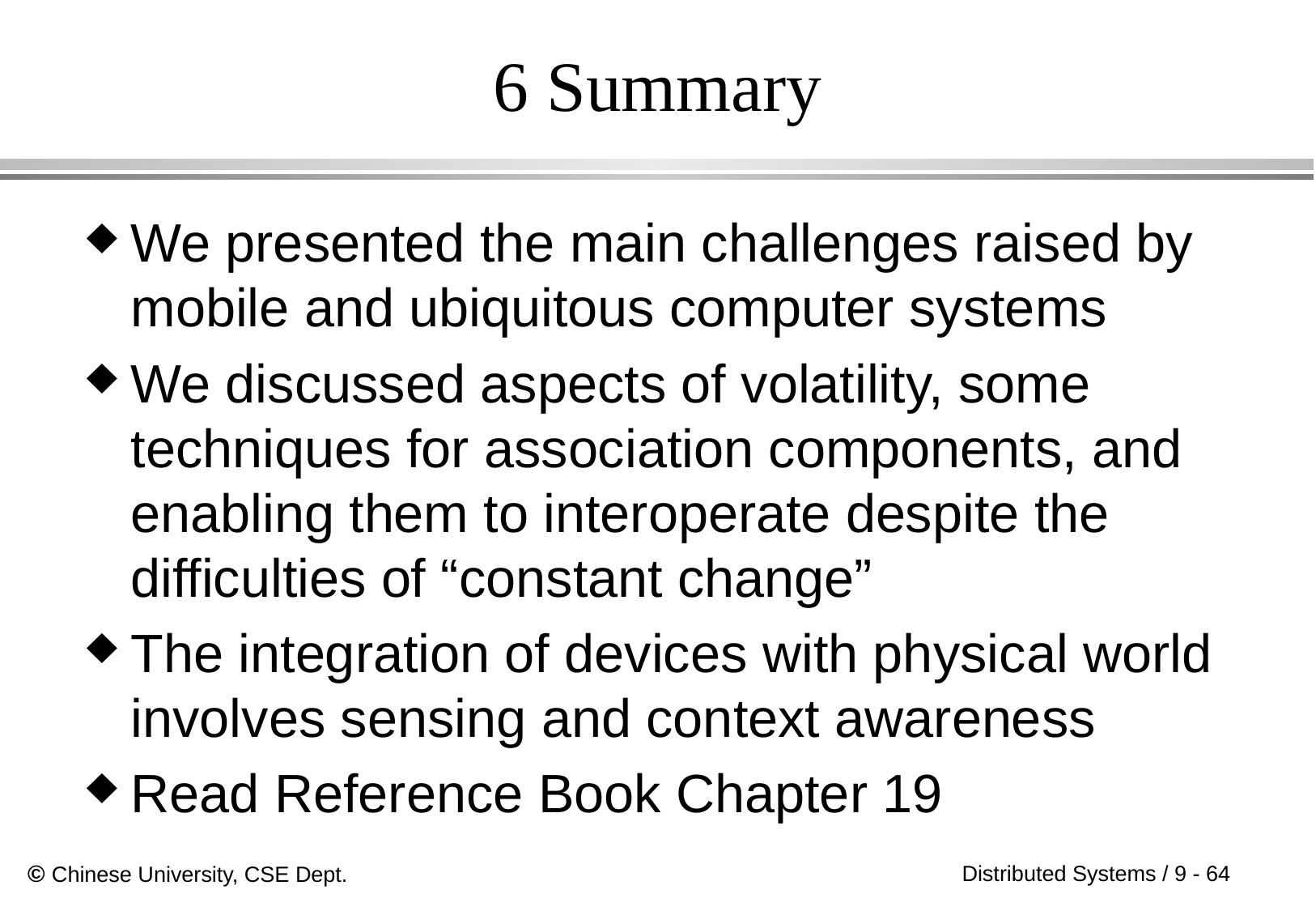

# 6 Summary
We presented the main challenges raised by mobile and ubiquitous computer systems
We discussed aspects of volatility, some techniques for association components, and enabling them to interoperate despite the difficulties of “constant change”
The integration of devices with physical world involves sensing and context awareness
Read Reference Book Chapter 19